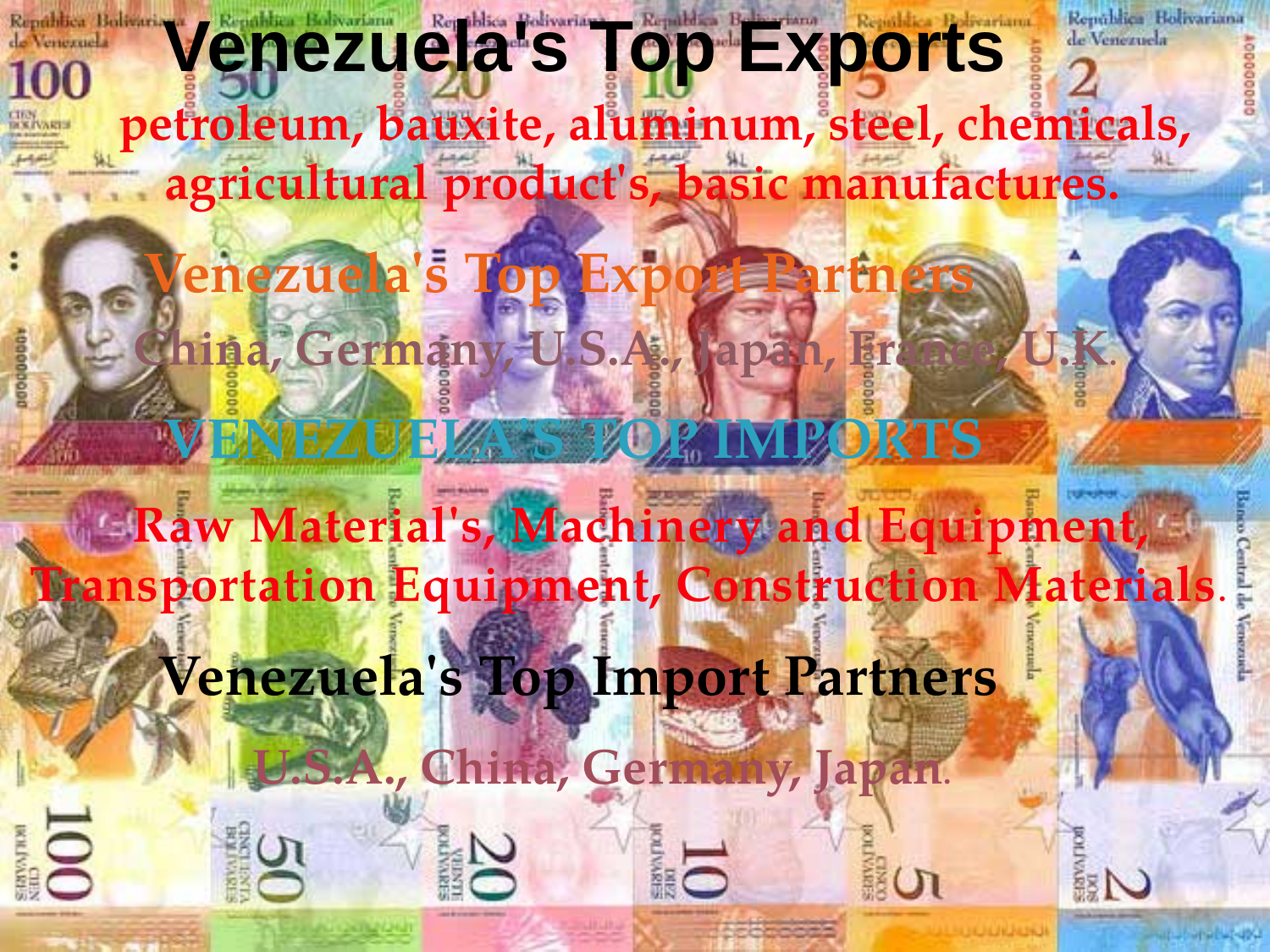

# Venezuela's Top Exports
 petroleum, bauxite, aluminum, steel, chemicals, agricultural product's, basic manufactures.
Venezuela's Top Export Partners
China, Germany, U.S.A., Japan, France, U.K.

Venezuela's Top Imports
Raw Material's, Machinery and Equipment, Transportation Equipment, Construction Materials.

Venezuela's Top Import Partners
U.S.A., China, Germany, Japan.